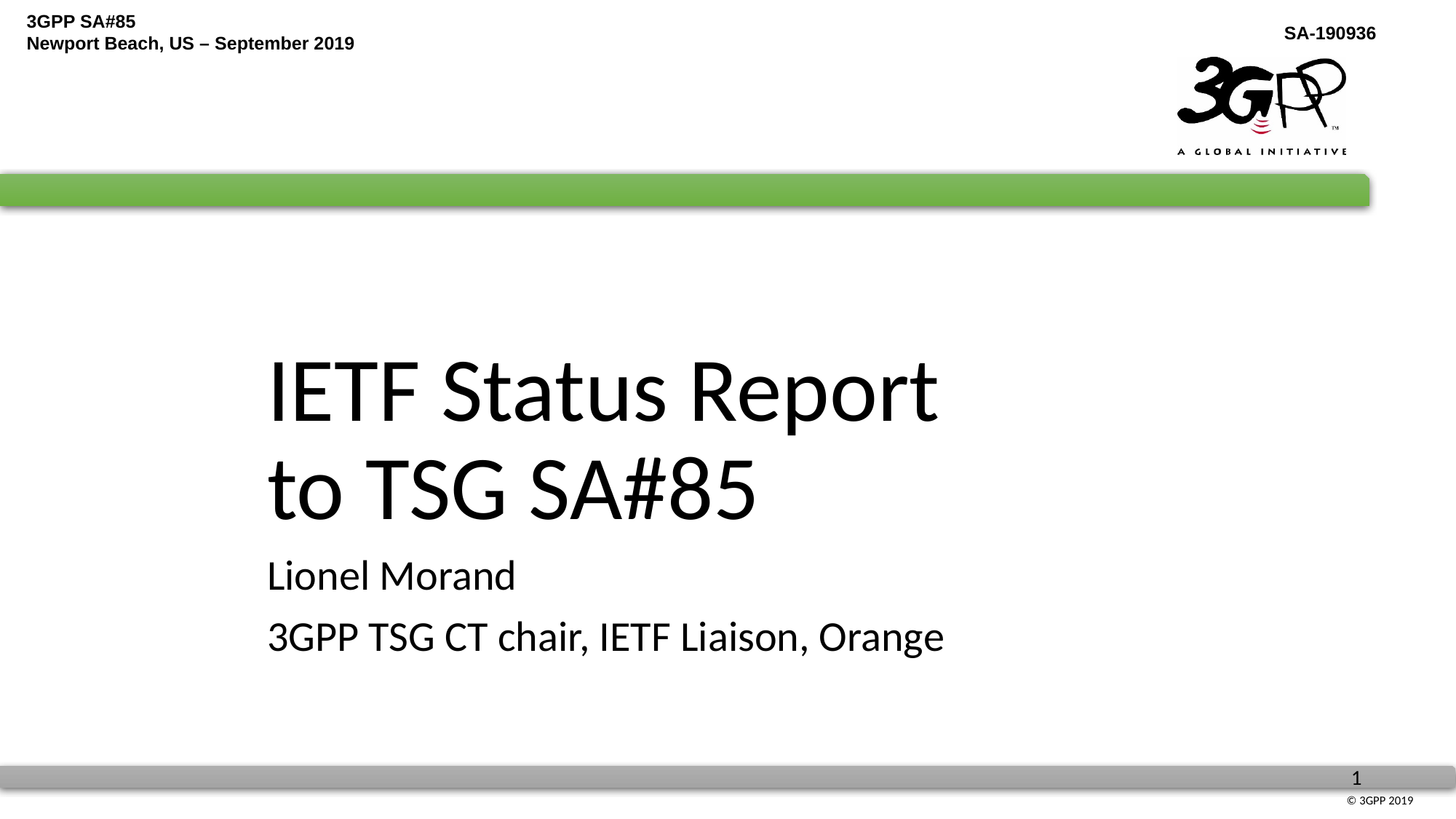

# IETF Status Report to TSG SA#85
Lionel Morand
3GPP TSG CT chair, IETF Liaison, Orange